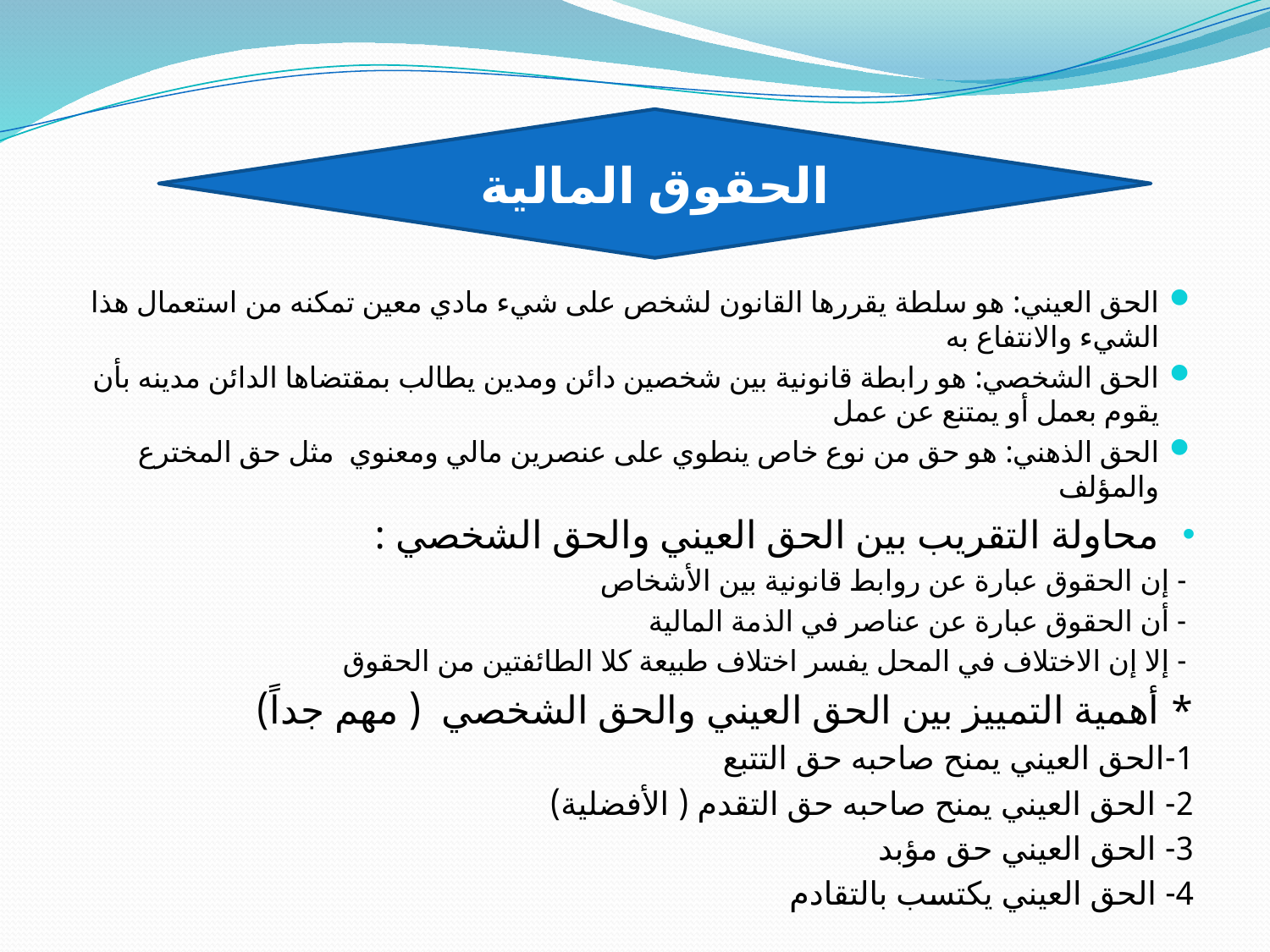

#
الحقوق المالية
الحق العيني: هو سلطة يقررها القانون لشخص على شيء مادي معين تمكنه من استعمال هذا الشيء والانتفاع به
الحق الشخصي: هو رابطة قانونية بين شخصين دائن ومدين يطالب بمقتضاها الدائن مدينه بأن يقوم بعمل أو يمتنع عن عمل
الحق الذهني: هو حق من نوع خاص ينطوي على عنصرين مالي ومعنوي  مثل حق المخترع والمؤلف
محاولة التقريب بين الحق العيني والحق الشخصي :
 - إن الحقوق عبارة عن روابط قانونية بين الأشخاص
 - أن الحقوق عبارة عن عناصر في الذمة المالية
 - إلا إن الاختلاف في المحل يفسر اختلاف طبيعة كلا الطائفتين من الحقوق
* أهمية التمييز بين الحق العيني والحق الشخصي  ( مهم جداً)
1-الحق العيني يمنح صاحبه حق التتبع
2- الحق العيني يمنح صاحبه حق التقدم ( الأفضلية)
3- الحق العيني حق مؤبد
4- الحق العيني يكتسب بالتقادم